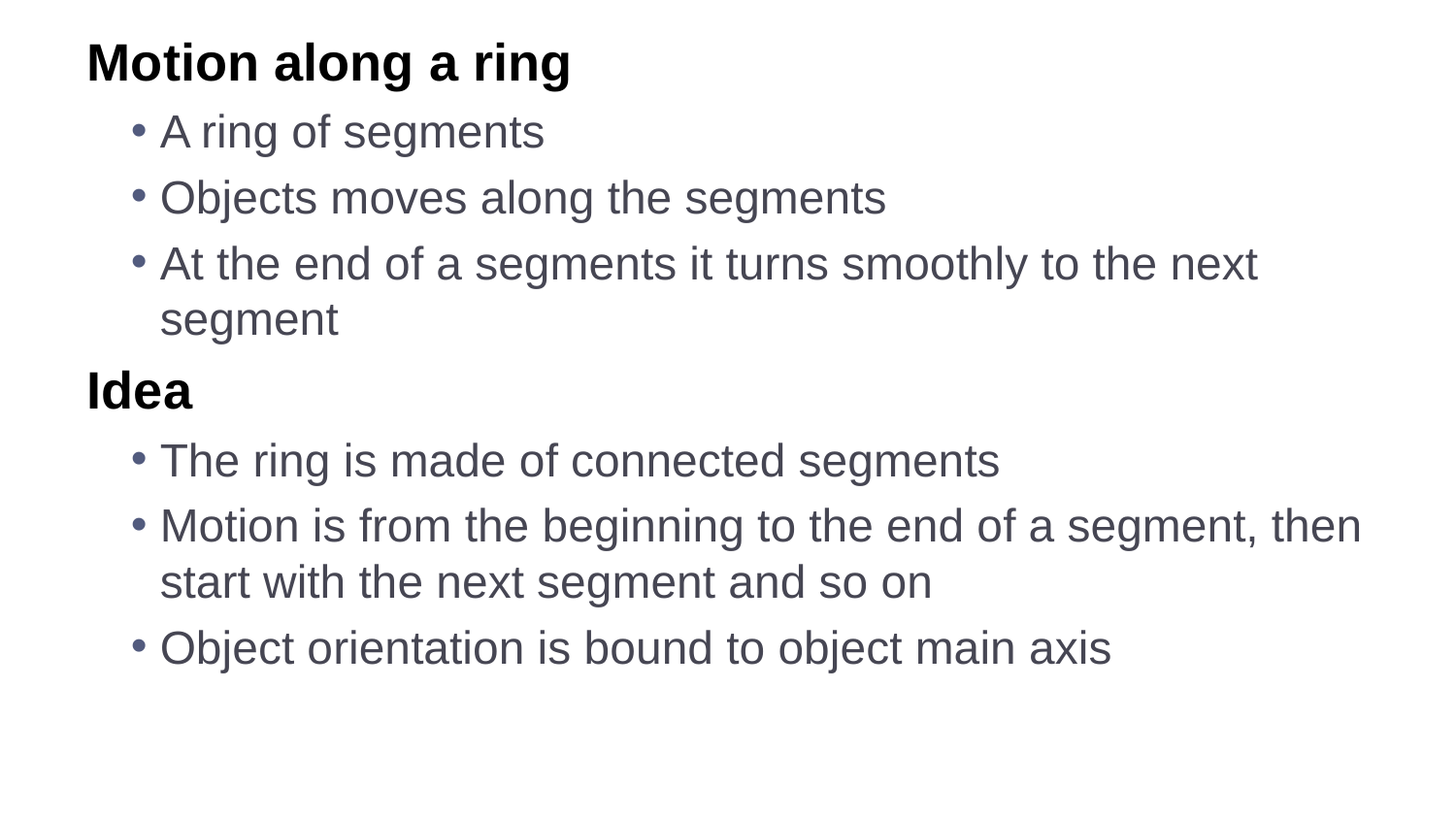

Motion along a ring
A ring of segments
Objects moves along the segments
At the end of a segments it turns smoothly to the next segment
Idea
The ring is made of connected segments
Motion is from the beginning to the end of a segment, then start with the next segment and so on
Object orientation is bound to object main axis